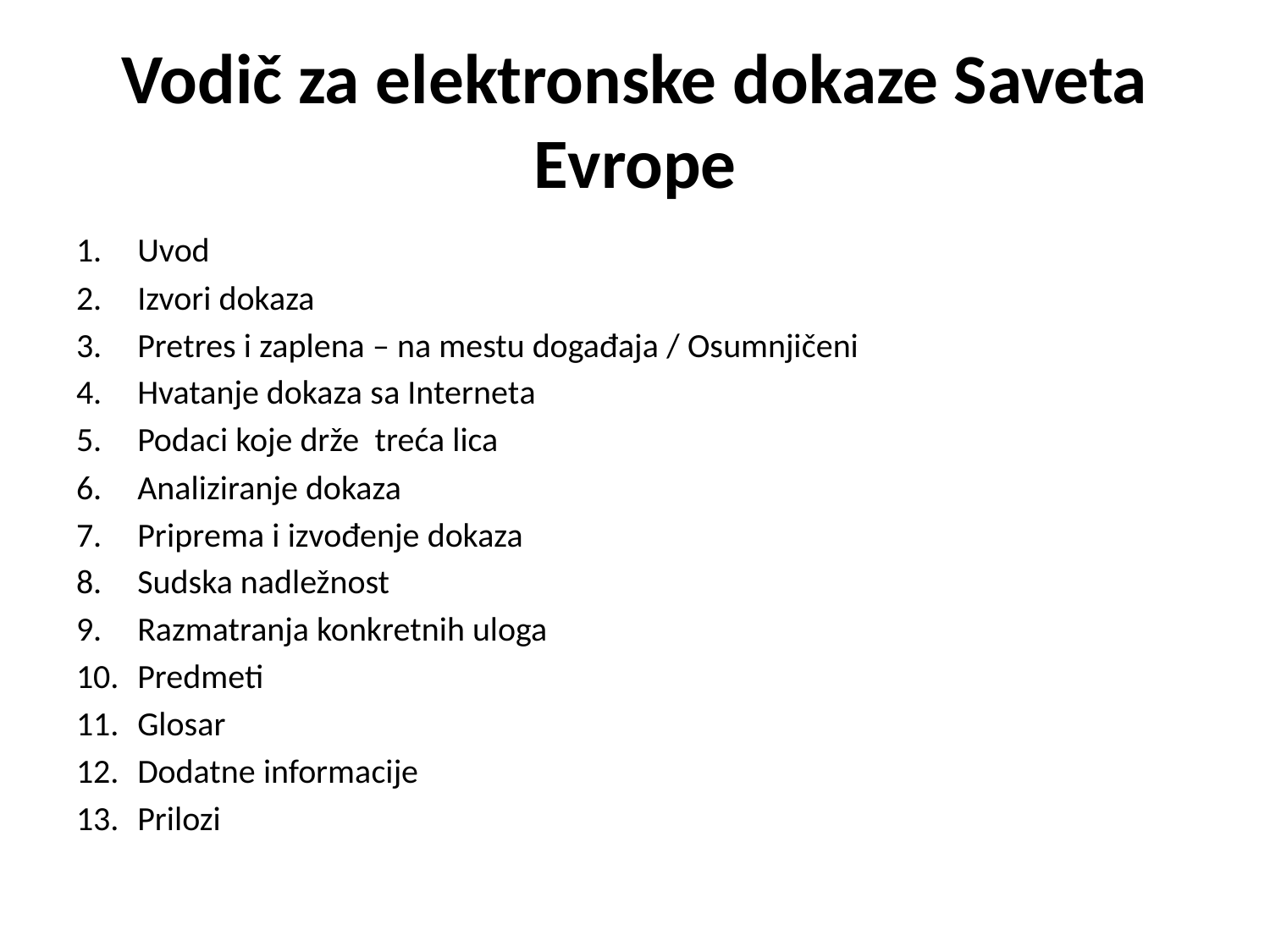

# Vodič za elektronske dokaze Saveta Evrope
Uvod
Izvori dokaza
Pretres i zaplena – na mestu događaja / Osumnjičeni
Hvatanje dokaza sa Interneta
Podaci koje drže  treća lica
Analiziranje dokaza
Priprema i izvođenje dokaza
Sudska nadležnost
Razmatranja konkretnih uloga
Predmeti
Glosar
Dodatne informacije
Prilozi